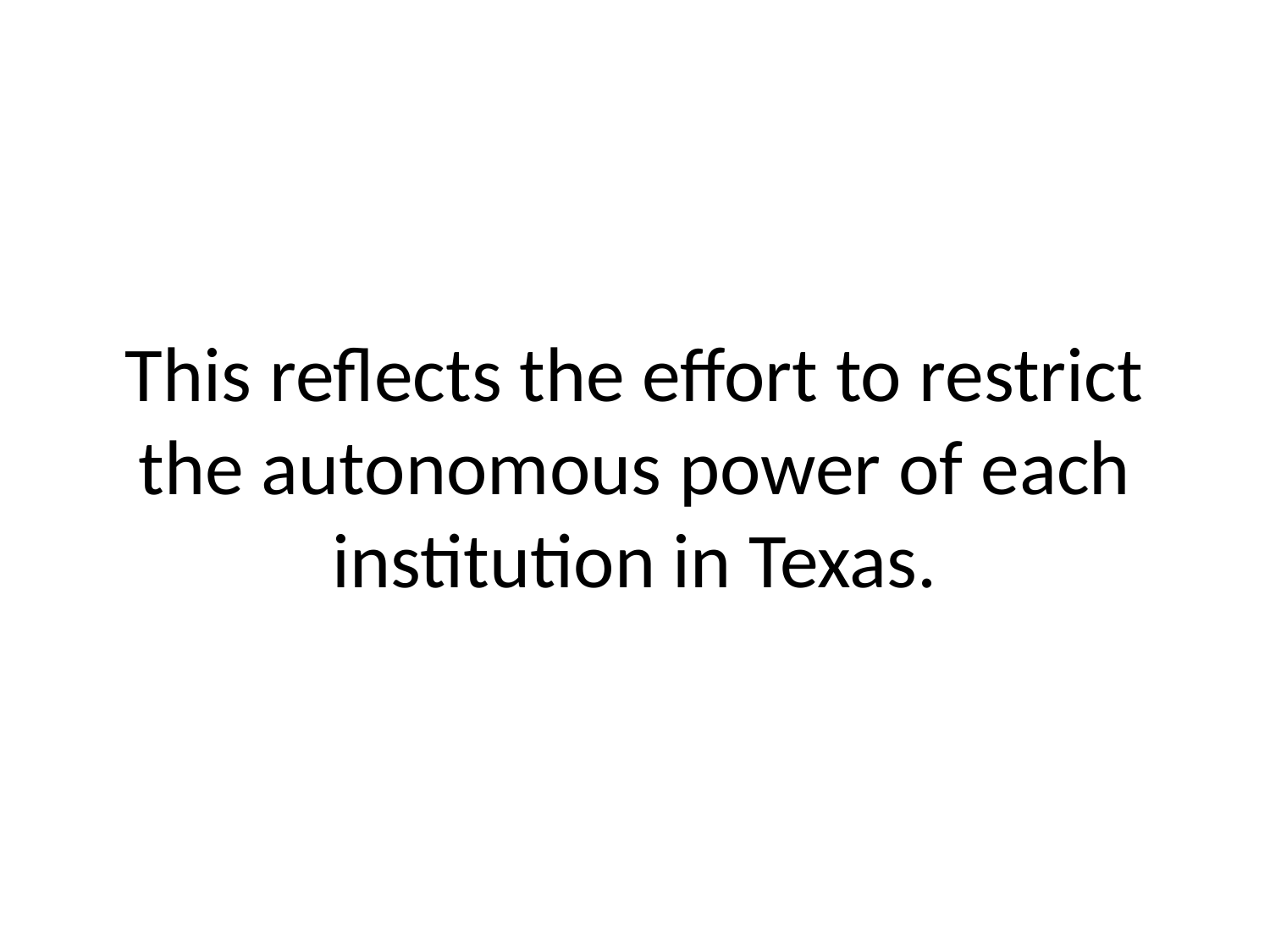

# This reflects the effort to restrict the autonomous power of each institution in Texas.